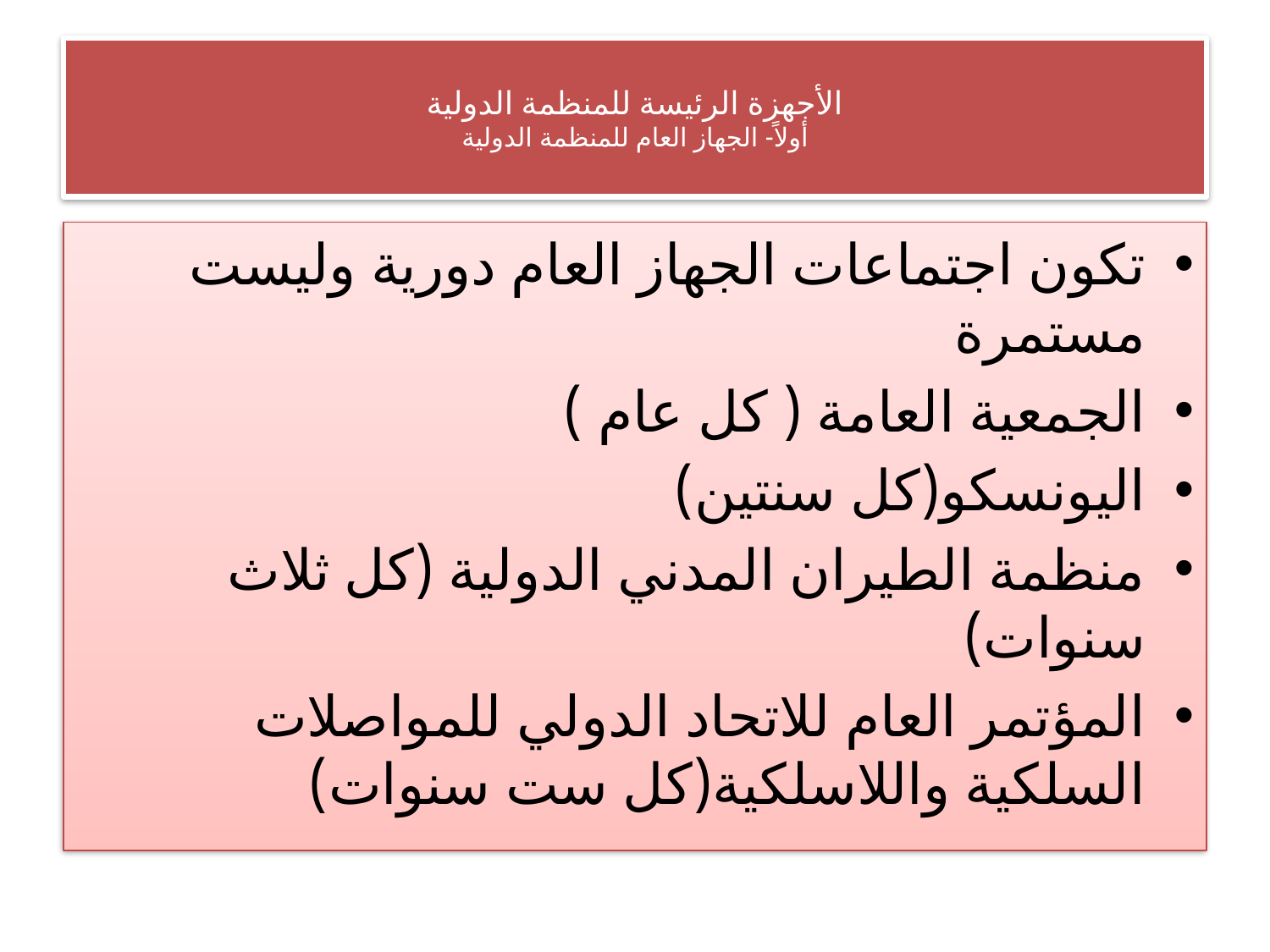

# الأجهزة الرئيسة للمنظمة الدولية أولاً- الجهاز العام للمنظمة الدولية
تكون اجتماعات الجهاز العام دورية وليست مستمرة
الجمعية العامة ( كل عام )
اليونسكو(كل سنتين)
منظمة الطيران المدني الدولية (كل ثلاث سنوات)
المؤتمر العام للاتحاد الدولي للمواصلات السلكية واللاسلكية(كل ست سنوات)